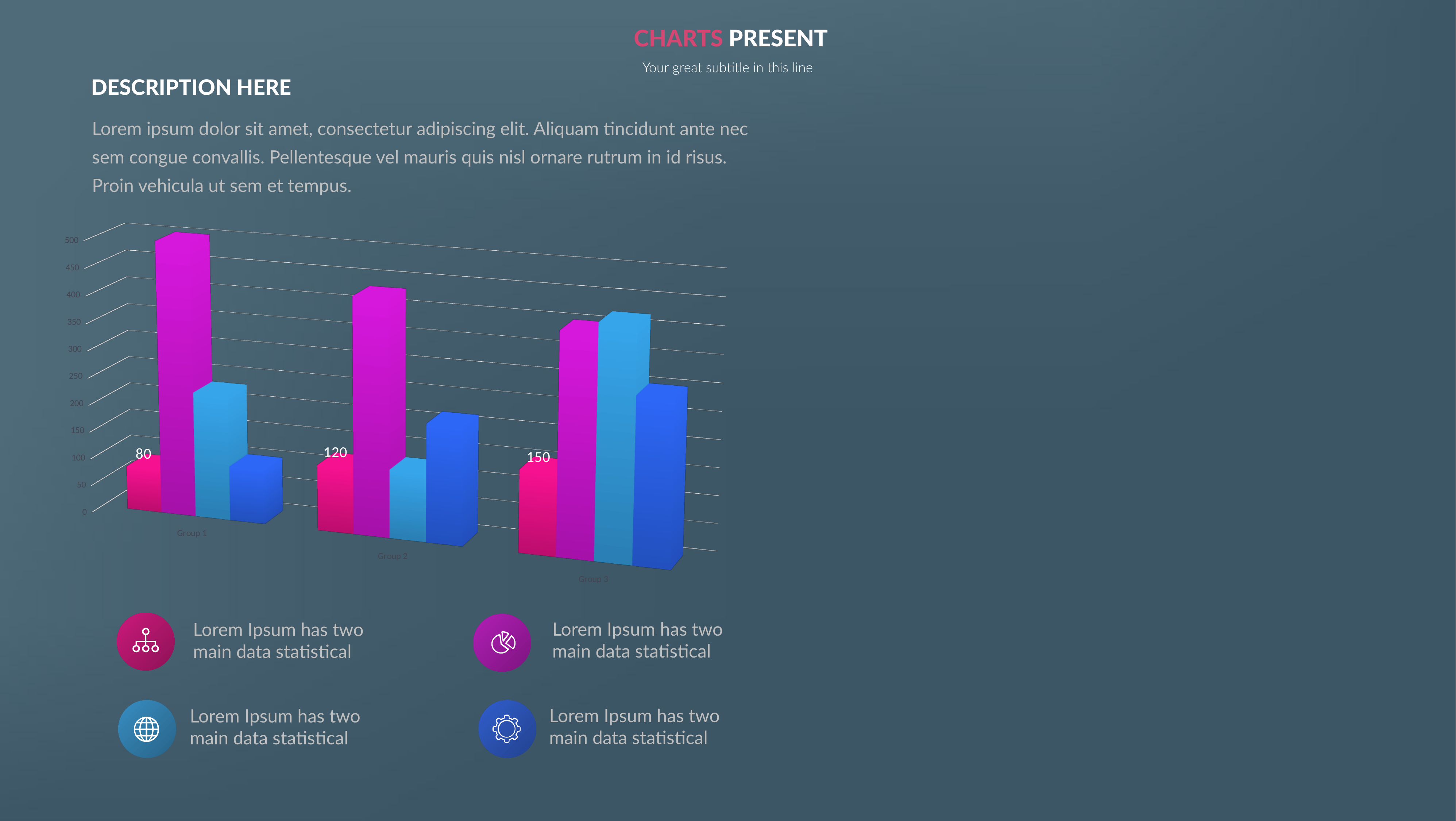

CHARTS PRESENT
Your great subtitle in this line
DESCRIPTION HERE
Lorem ipsum dolor sit amet, consectetur adipiscing elit. Aliquam tincidunt ante nec sem congue convallis. Pellentesque vel mauris quis nisl ornare rutrum in id risus. Proin vehicula ut sem et tempus.

[unsupported chart]

Lorem Ipsum has two main data statistical
Lorem Ipsum has two main data statistical

Lorem Ipsum has two main data statistical
Lorem Ipsum has two main data statistical